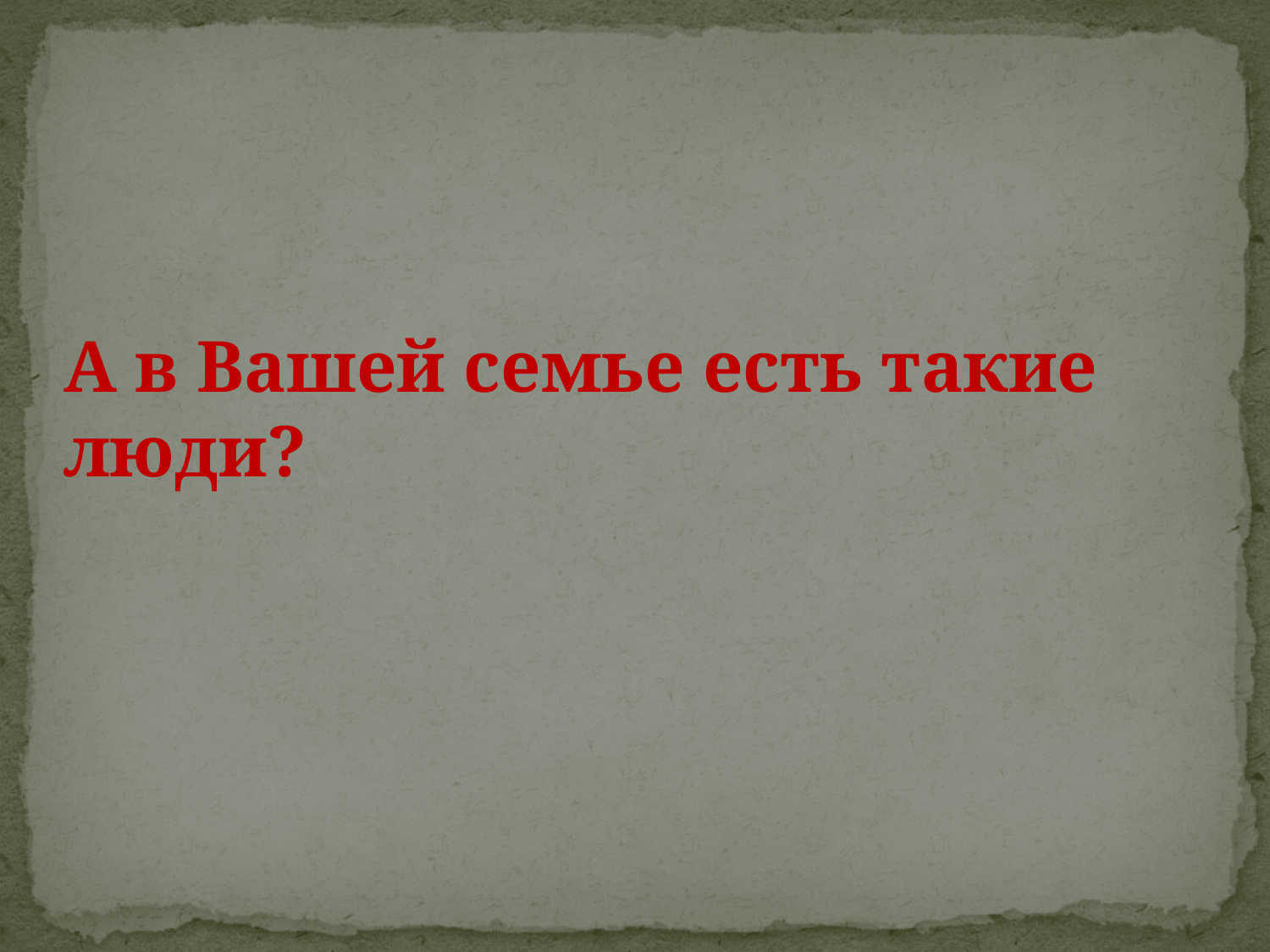

# А в Вашей семье есть такие люди?